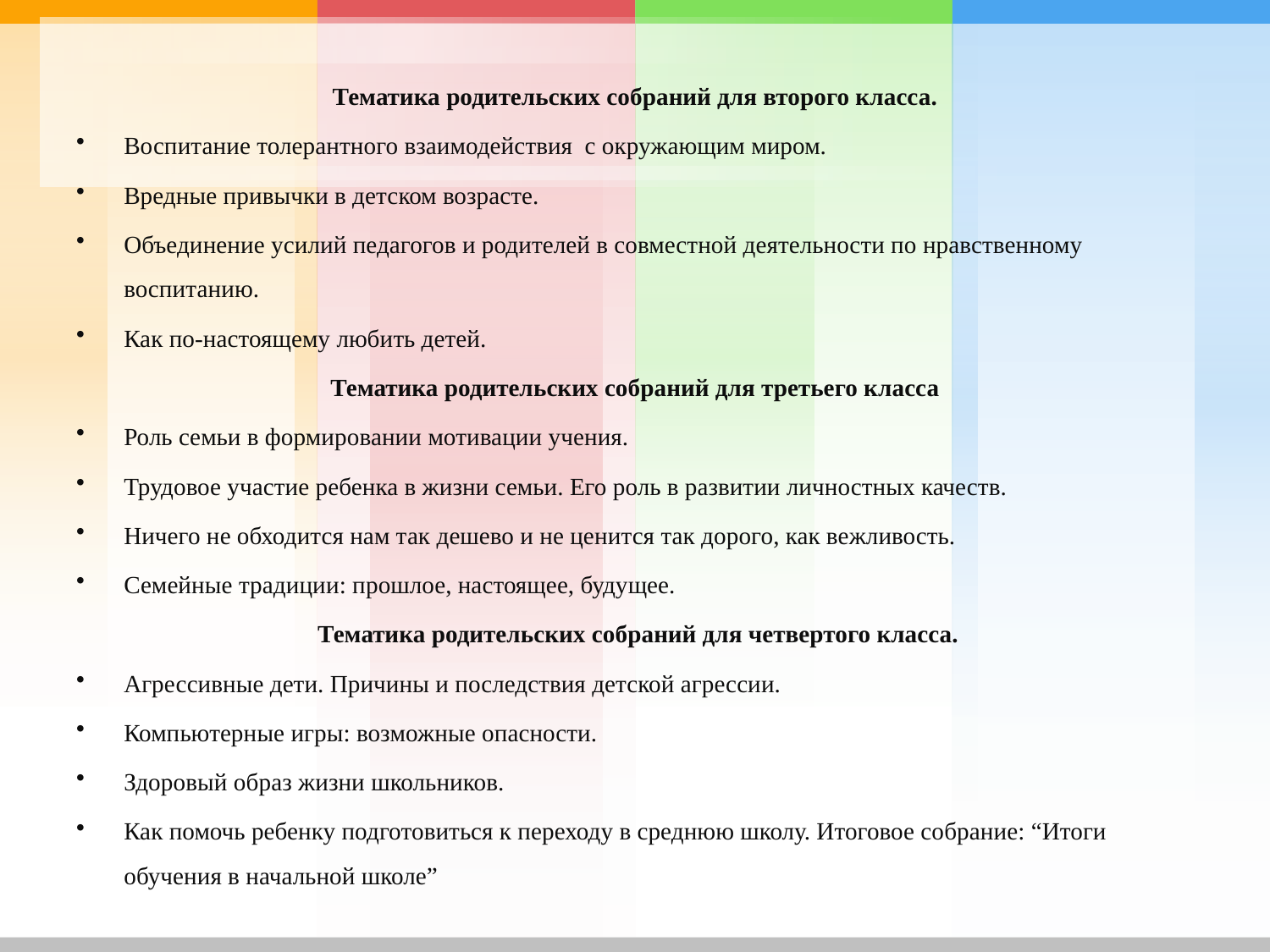

Тематика родительских собраний для второго класса.
Воспитание толерантного взаимодействия  с окружающим миром.
Вредные привычки в детском возрасте.
Объединение усилий педагогов и родителей в совместной деятельности по нравственному воспитанию.
Как по-настоящему любить детей.
Тематика родительских собраний для третьего класса
Роль семьи в формировании мотивации учения.
Трудовое участие ребенка в жизни семьи. Его роль в развитии личностных качеств.
Ничего не обходится нам так дешево и не ценится так дорого, как вежливость.
Семейные традиции: прошлое, настоящее, будущее.
 Тематика родительских собраний для четвертого класса.
Агрессивные дети. Причины и последствия детской агрессии.
Компьютерные игры: возможные опасности.
Здоровый образ жизни школьников.
Как помочь ребенку подготовиться к переходу в среднюю школу. Итоговое собрание: “Итоги обучения в начальной школе”